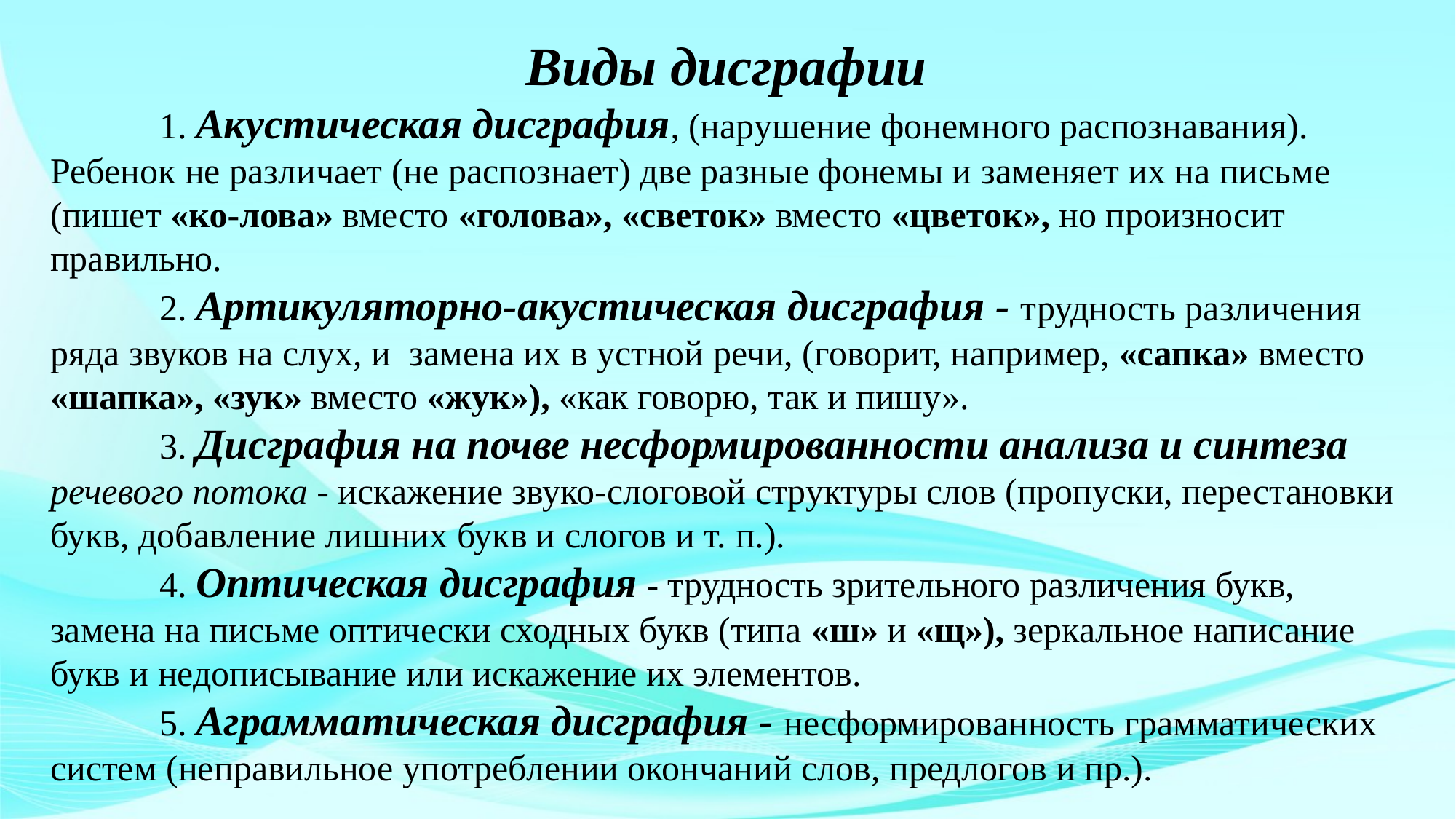

Виды дисграфии
	1. Акустическая дисграфия, (нарушение фонемного распознавания). Ребенок не различает (не распознает) две разные фонемы и заменяет их на письме (пишет «ко-лова» вместо «голова», «светок» вместо «цветок», но произносит правильно.
	2. Артикуляторно-акустическая дисграфия - трудность различения ряда звуков на слух, и  замена их в устной речи, (говорит, например, «сапка» вместо «шапка», «зук» вместо «жук»), «как говорю, так и пишу».
	3. Дисграфия на почве несформированности анализа и синтеза речевого потока - искажение звуко-слоговой структуры слов (пропуски, перестановки букв, добавление лишних букв и слогов и т. п.).
	4. Оптическая дисграфия - трудность зрительного различения букв,  замена на письме оптически сходных букв (типа «ш» и «щ»), зеркальное написание букв и недописывание или искажение их элементов.
	5. Аграмматическая дисграфия - несформированность грамматических систем (неправильное употреблении окончаний слов, предлогов и пр.).